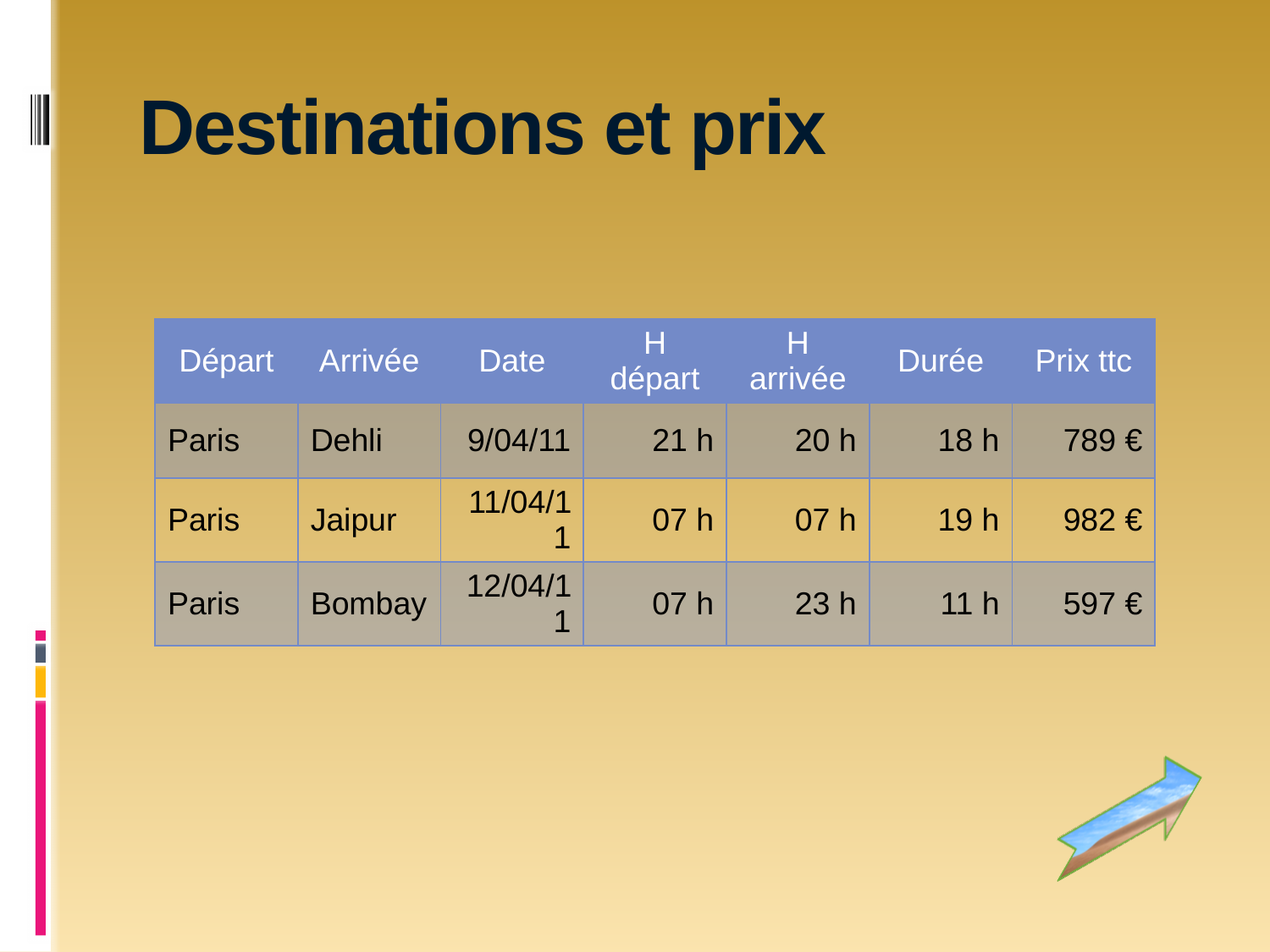

# Destinations et prix
| Départ | Arrivée | Date | H départ | H arrivée | Durée | Prix ttc |
| --- | --- | --- | --- | --- | --- | --- |
| Paris | Dehli | 9/04/11 | 21 h | 20 h | 18 h | 789 € |
| Paris | Jaipur | 11/04/11 | 07 h | 07 h | 19 h | 982 € |
| Paris | Bombay | 12/04/11 | 07 h | 23 h | 11 h | 597 € |